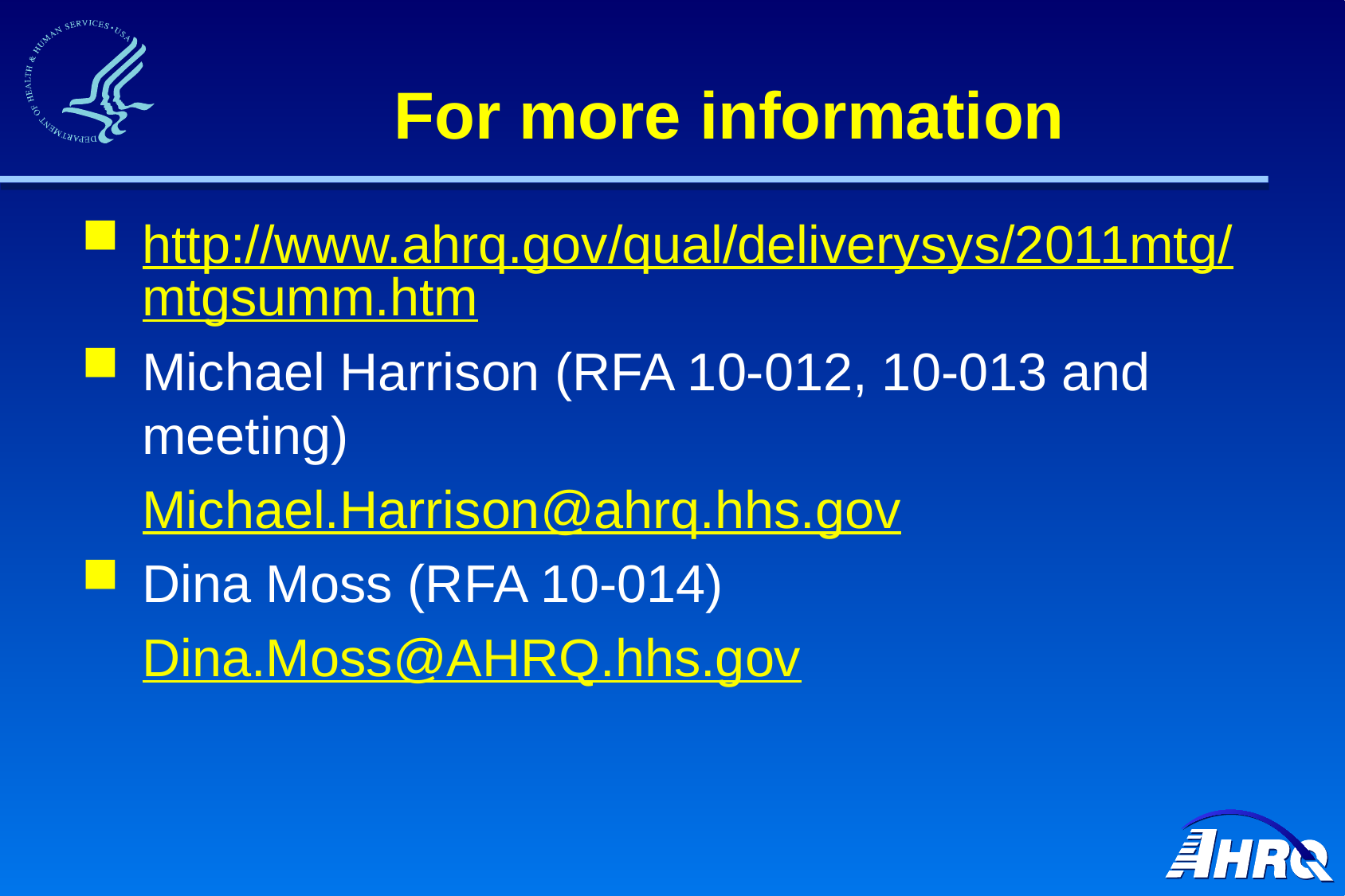

# For more information
http://www.ahrq.gov/qual/deliverysys/2011mtg/mtgsumm.htm
Michael Harrison (RFA 10-012, 10-013 and meeting)
  	Michael.Harrison@ahrq.hhs.gov
Dina Moss (RFA 10-014)
	Dina.Moss@AHRQ.hhs.gov